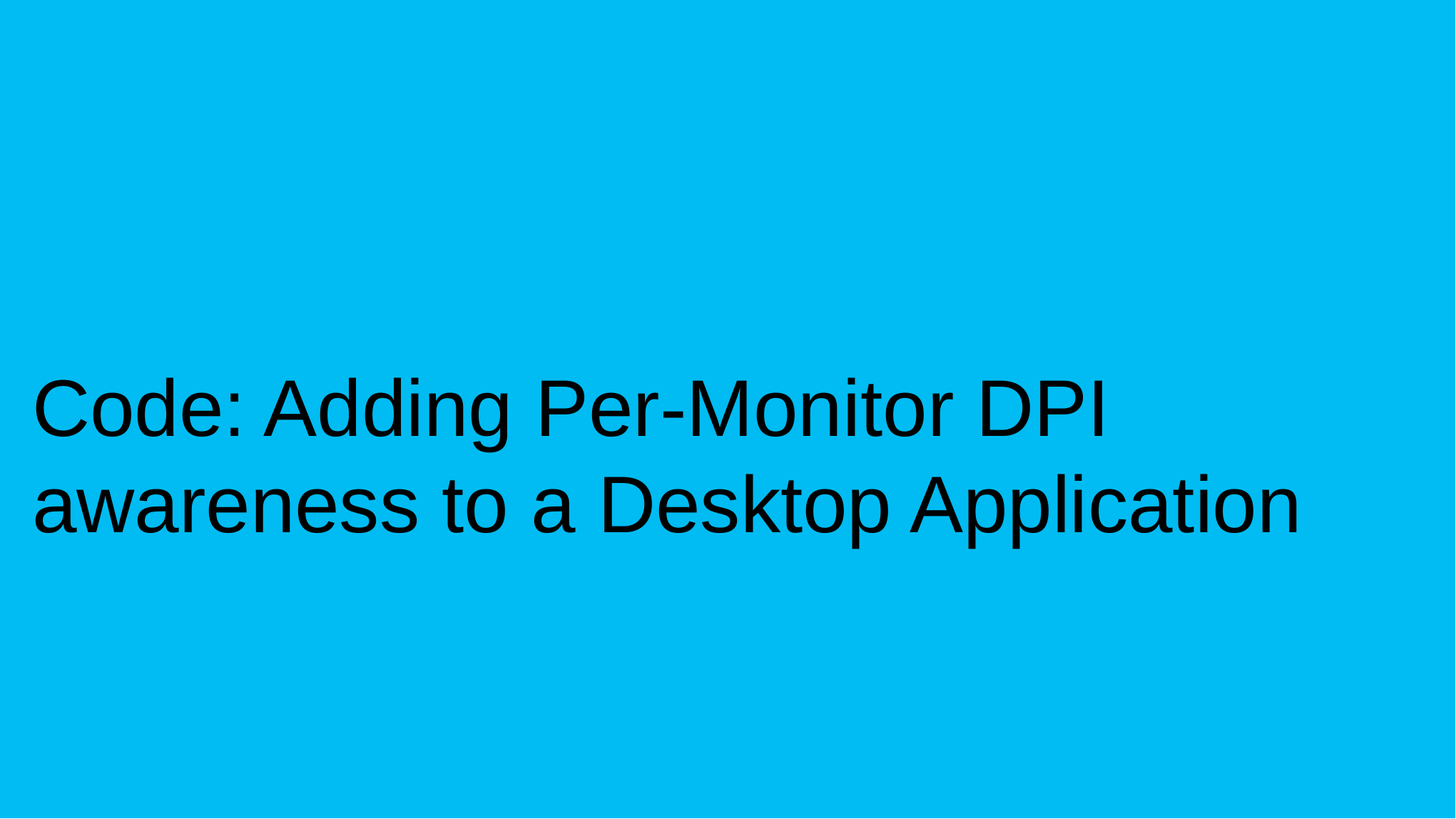

# Code: Adding Per-Monitor DPI awareness to a Desktop Application